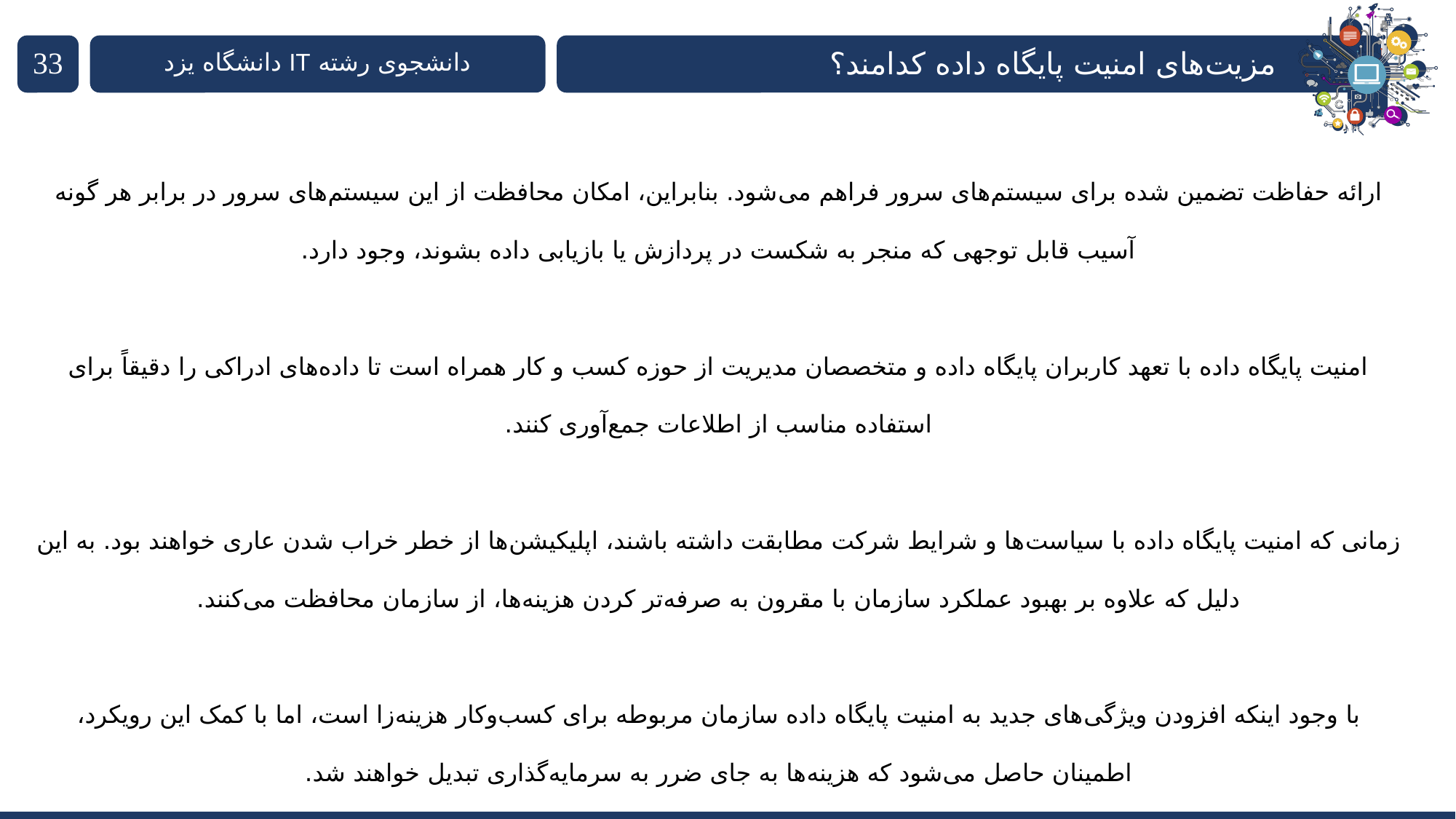

مزیت‌های امنیت پایگاه داده کدامند؟
دانشجوی رشته IT دانشگاه یزد
ارائه حفاظت تضمین شده برای سیستم‌های سرور فراهم می‌شود. بنابراین، امکان محافظت از این سیستم‌های سرور در برابر هر گونه آسیب قابل توجهی که منجر به شکست در پردازش یا بازیابی داده بشوند، وجود دارد.

امنیت پایگاه داده با تعهد کاربران پایگاه داده و متخصصان مدیریت از حوزه کسب و کار همراه است تا داده‌های ادراکی را دقیقاً برای استفاده مناسب از اطلاعات جمع‌آوری کنند.

زمانی که امنیت پایگاه داده با سیاست‌ها و شرایط شرکت مطابقت داشته باشند، اپلیکیشن‌ها از خطر خراب شدن عاری خواهند بود. به این دلیل که علاوه بر بهبود عملکرد سازمان با مقرون به صرفه‌تر کردن هزینه‌ها، از سازمان محافظت می‌کنند.

با وجود اینکه افزودن ویژگی‌های جدید به امنیت پایگاه داده سازمان مربوطه برای کسب‌وکار هزینه‌زا است، اما با کمک این رویکرد، اطمینان حاصل می‌شود که هزینه‌ها به جای ضرر به سرمایه‌گذاری تبدیل خواهند شد.